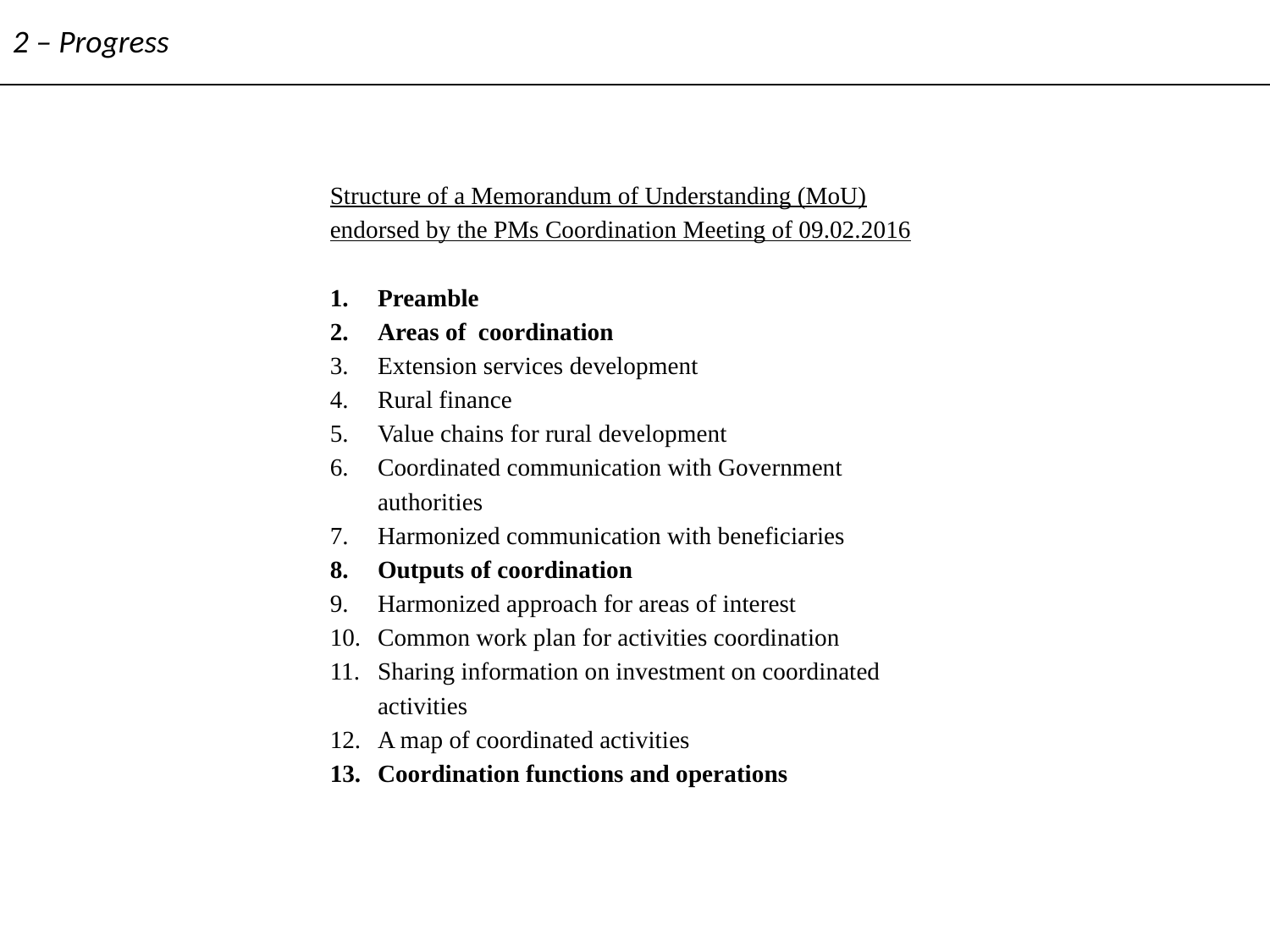

2 – Progress
Structure of a Memorandum of Understanding (MoU) endorsed by the PMs Coordination Meeting of 09.02.2016

Preamble
Areas of  coordination
Extension services development
Rural finance
Value chains for rural development
Coordinated communication with Government authorities
Harmonized communication with beneficiaries
Outputs of coordination
Harmonized approach for areas of interest
Common work plan for activities coordination
Sharing information on investment on coordinated activities
A map of coordinated activities
Coordination functions and operations